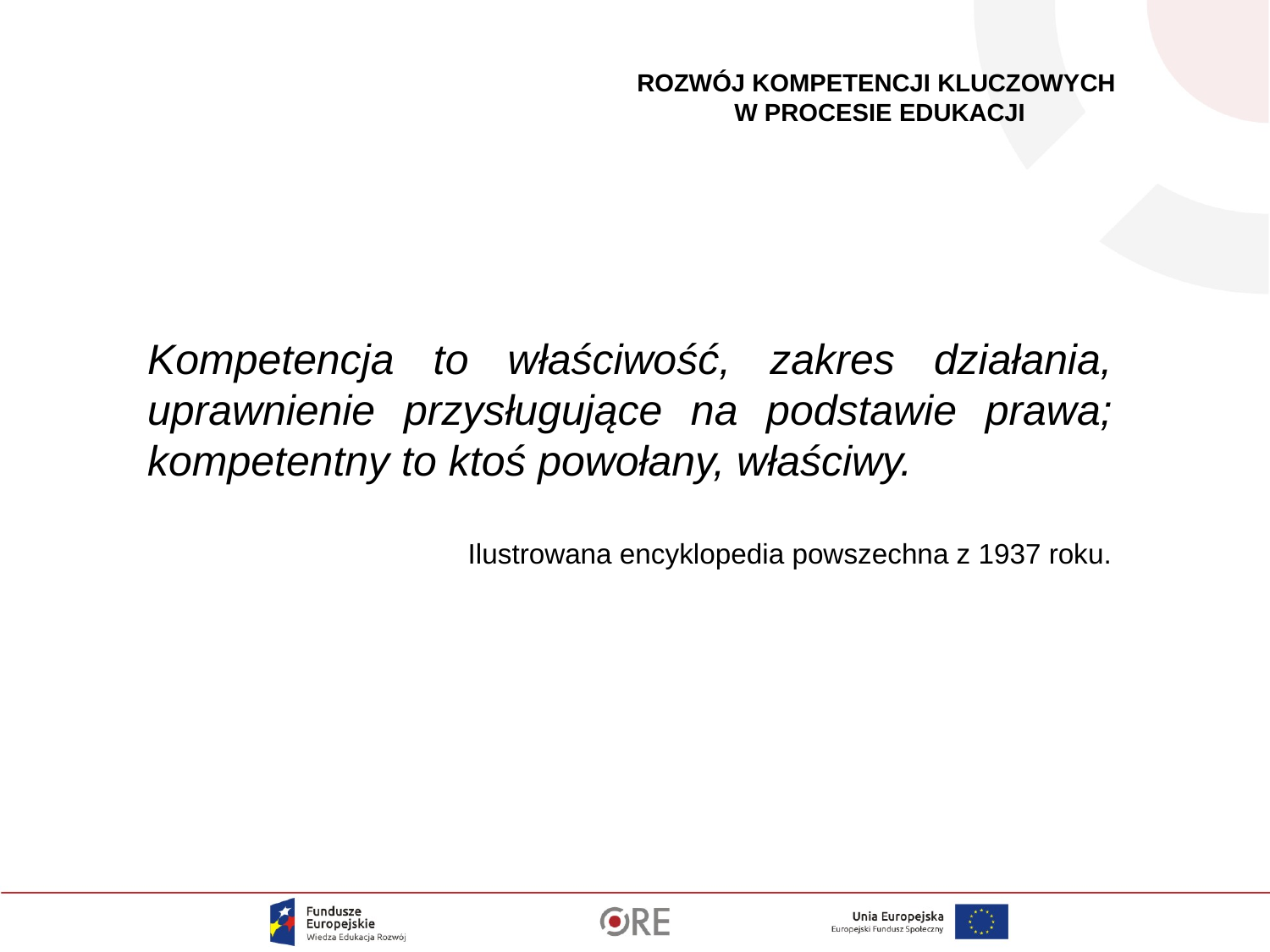

ROZWÓJ KOMPETENCJI KLUCZOWYCH
W PROCESIE EDUKACJI
Kompetencja to właściwość, zakres działania, uprawnienie przysługujące na podstawie prawa; kompetentny to ktoś powołany, właściwy.

Ilustrowana encyklopedia powszechna z 1937 roku.